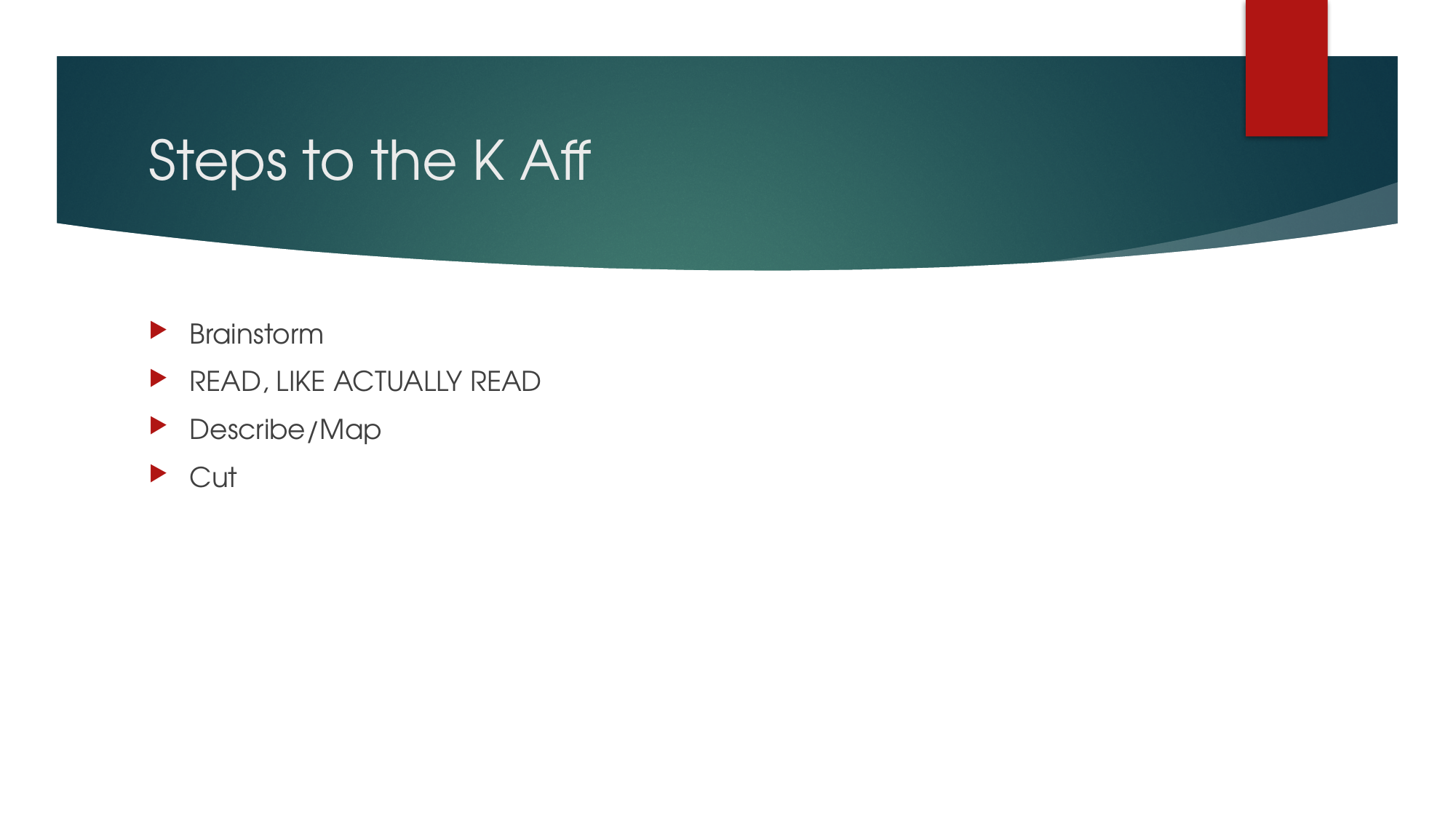

# Steps to the K Aff
Brainstorm
READ, LIKE ACTUALLY READ
Describe/Map
Cut